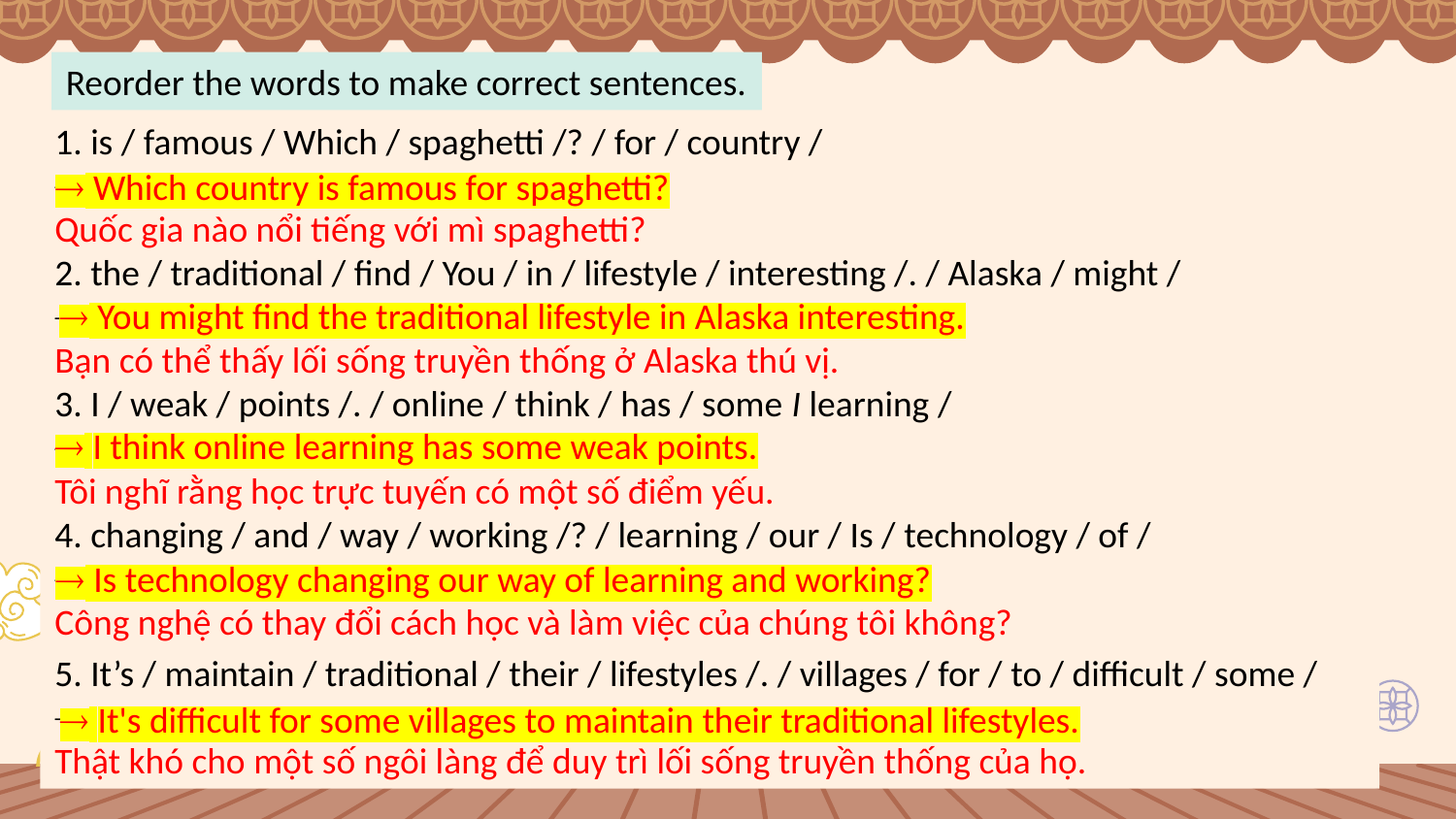

Reorder the words to make correct sentences.
1. is / famous / Which / spaghetti /? / for / country /
→
Quốc gia nào nổi tiếng với mì spaghetti?
2. the / traditional / find / You / in / lifestyle / interesting /. / Alaska / might /
→
Bạn có thể thấy lối sống truyền thống ở Alaska thú vị.
3. I / weak / points /. / online / think / has / some I learning /
→
Tôi nghĩ rằng học trực tuyến có một số điểm yếu.
4. changing / and / way / working /? / learning / our / Is / technology / of /
→
Công nghệ có thay đổi cách học và làm việc của chúng tôi không?
5. It’s / maintain / traditional / their / lifestyles /. / villages / for / to / difficult / some /
→
Thật khó cho một số ngôi làng để duy trì lối sống truyền thống của họ.
→ Which country is famous for spaghetti?
→ You might find the traditional lifestyle in Alaska interesting.
→ I think online learning has some weak points.
→ Is technology changing our way of learning and working?
→ It's difficult for some villages to maintain their traditional lifestyles.